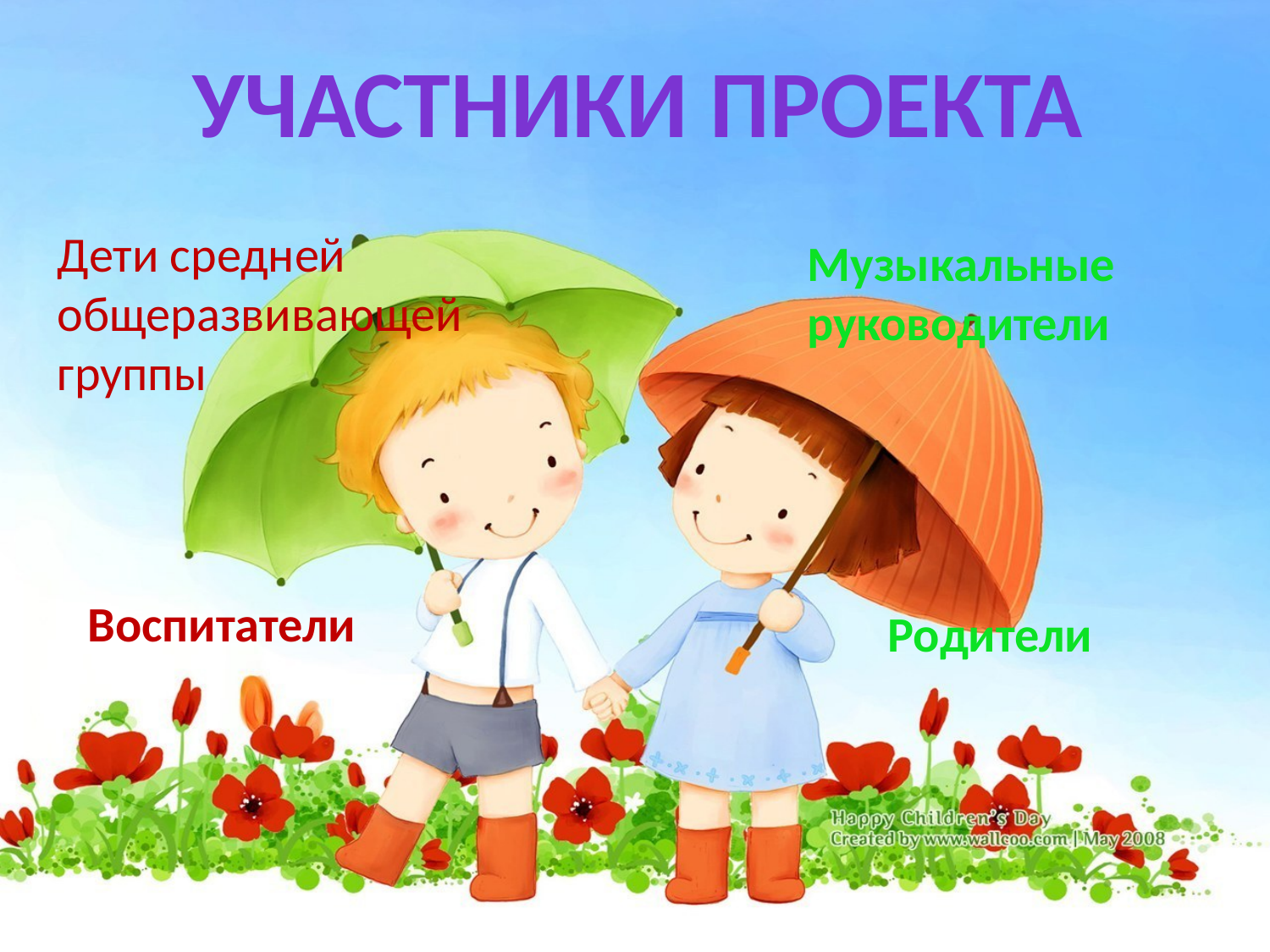

Участники проекта
Дети средней общеразвивающей группы

Музыкальные руководители

Воспитатели

Родители